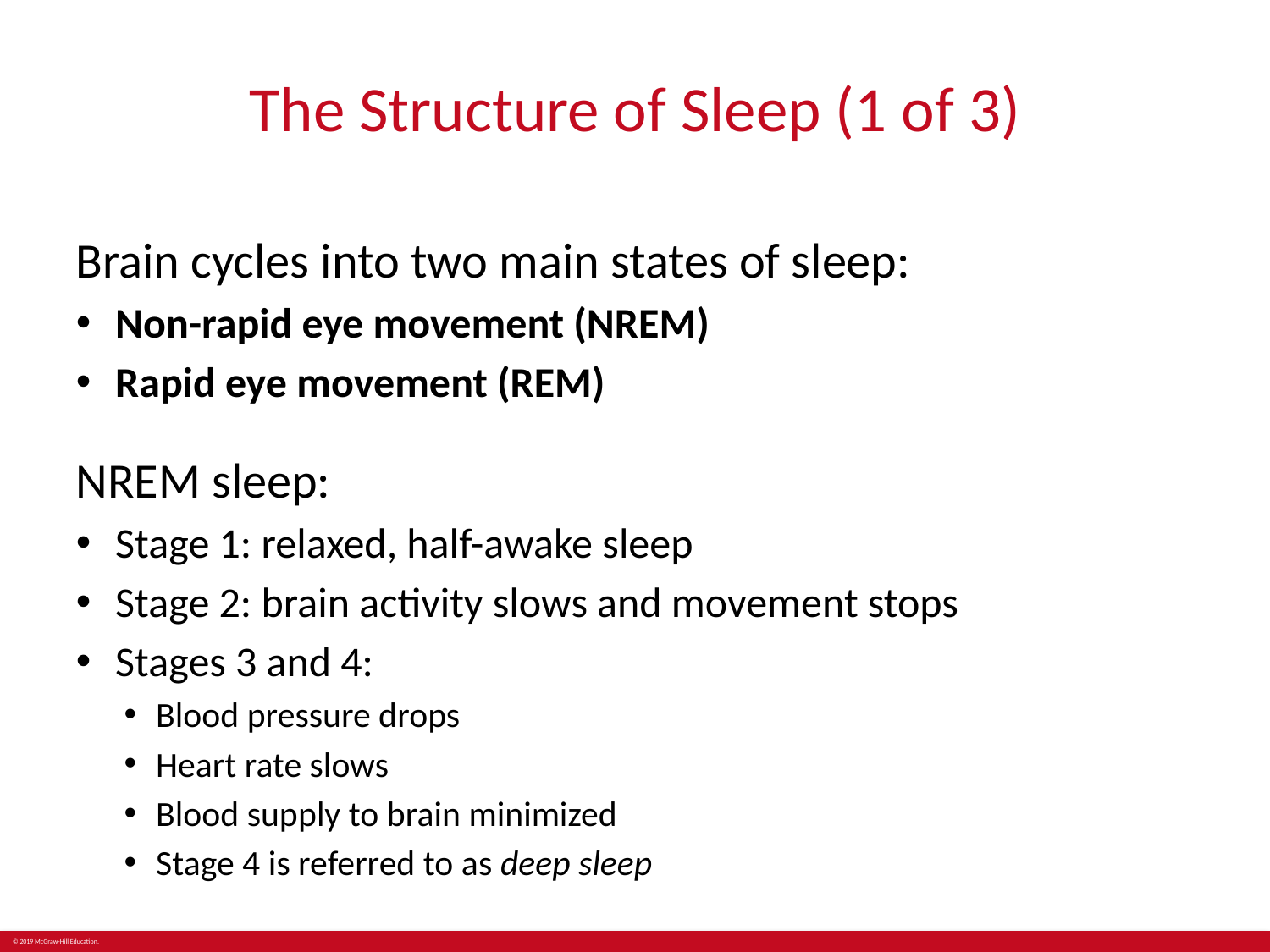

# The Structure of Sleep (1 of 3)
Brain cycles into two main states of sleep:
Non-rapid eye movement (NREM)
Rapid eye movement (REM)
NREM sleep:
Stage 1: relaxed, half-awake sleep
Stage 2: brain activity slows and movement stops
Stages 3 and 4:
Blood pressure drops
Heart rate slows
Blood supply to brain minimized
Stage 4 is referred to as deep sleep